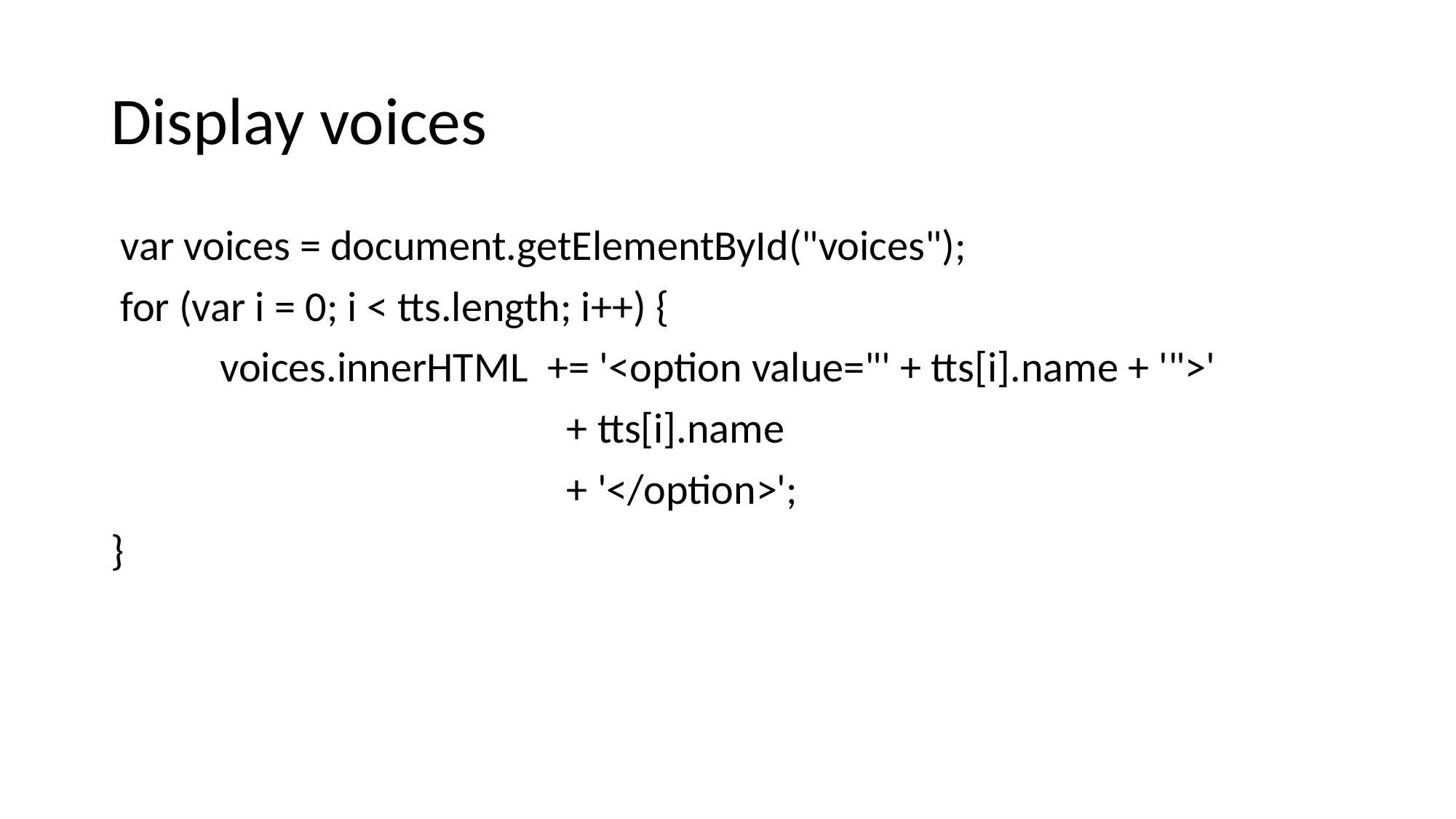

# Display voices
 var voices = document.getElementById("voices");
 for (var i = 0; i < tts.length; i++) {
	voices.innerHTML 	+= '<option value="' + tts[i].name + '">'
				  + tts[i].name
				  + '</option>';
}